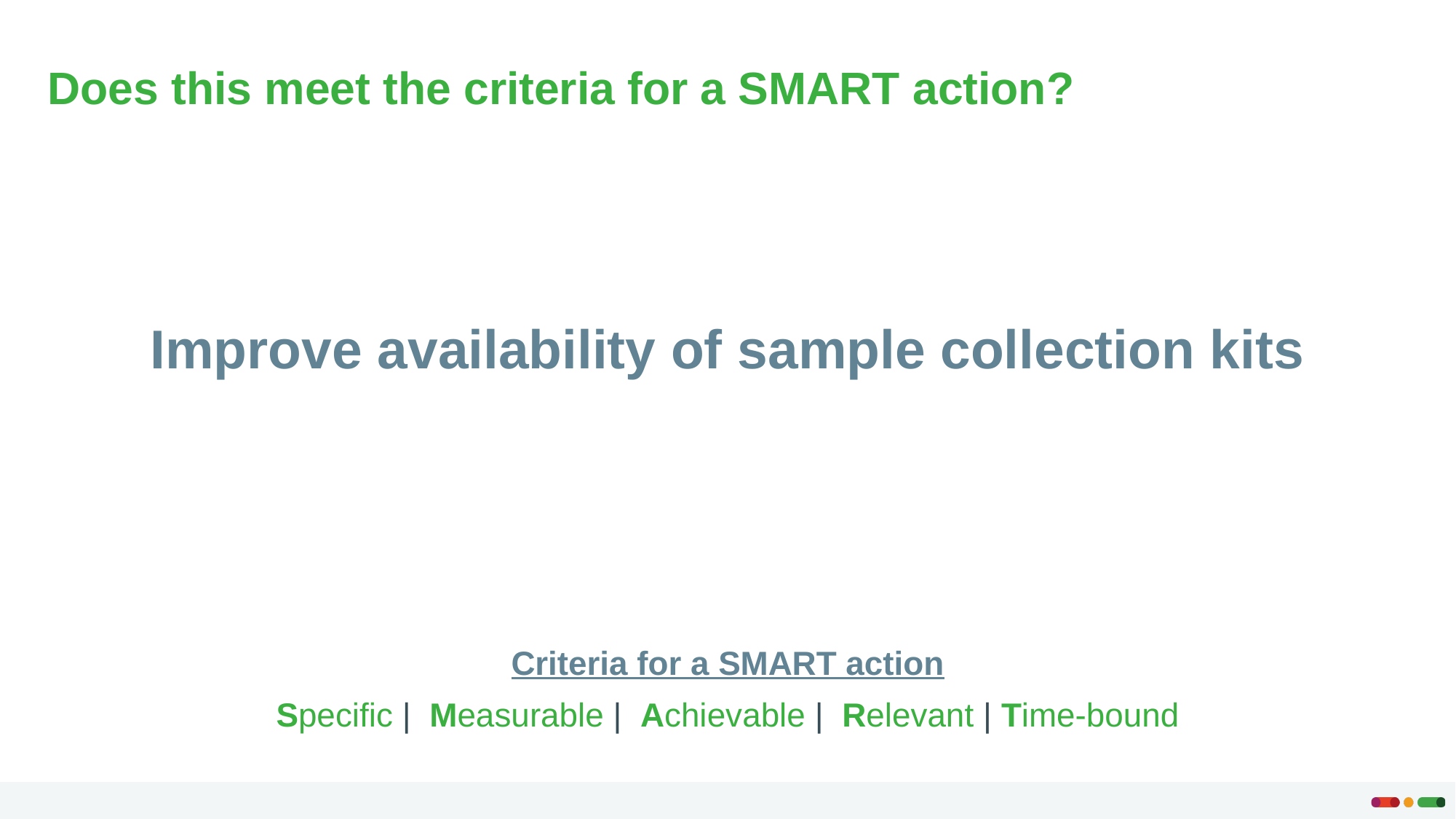

Does this meet the criteria for a SMART action?
Improve availability of sample collection kits
Criteria for a SMART action
Specific |  Measurable |  Achievable |  Relevant | Time-bound